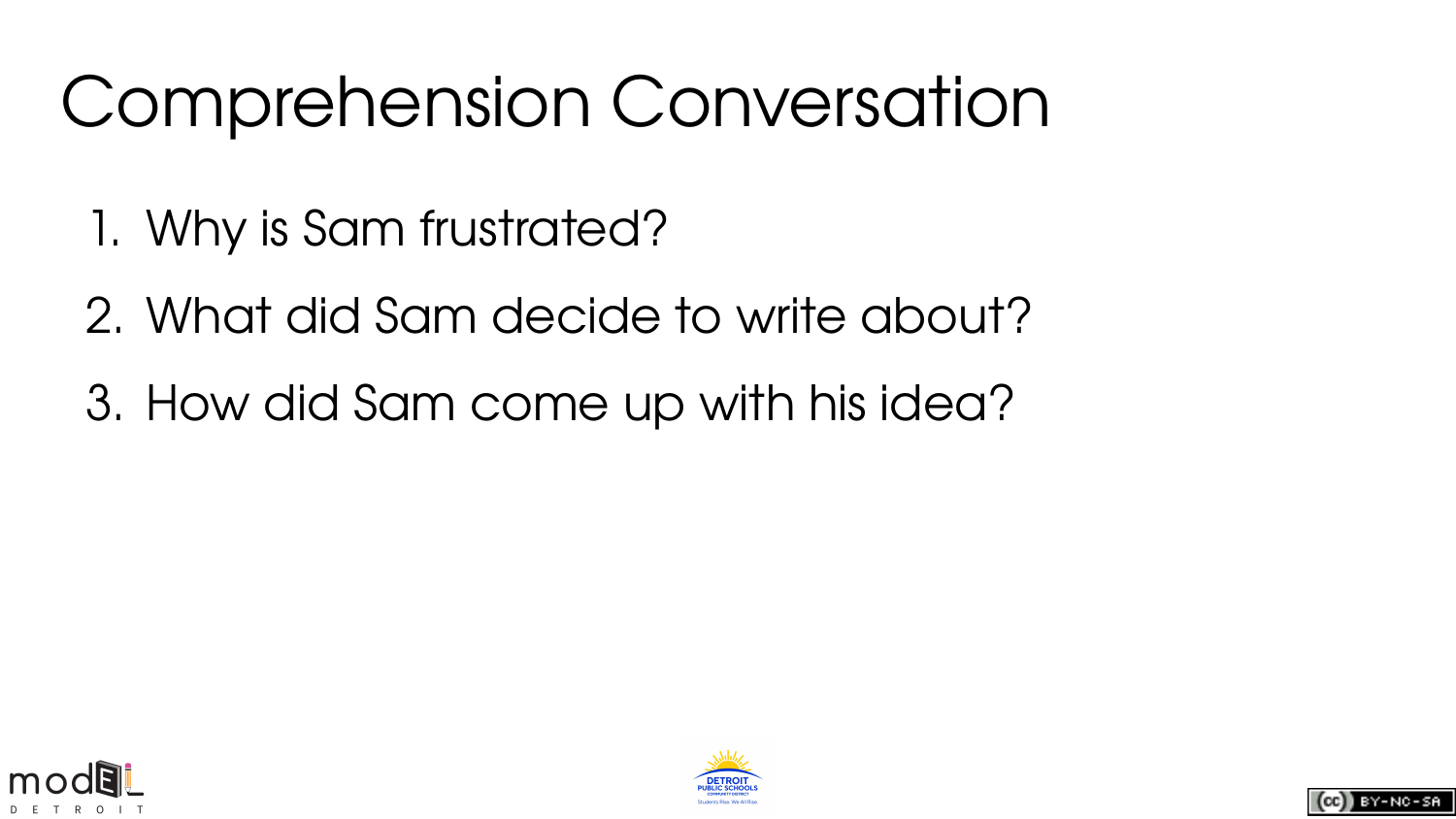

# Comprehension Conversation

Why is Sam frustrated?
What did Sam decide to write about?
How did Sam come up with his idea?